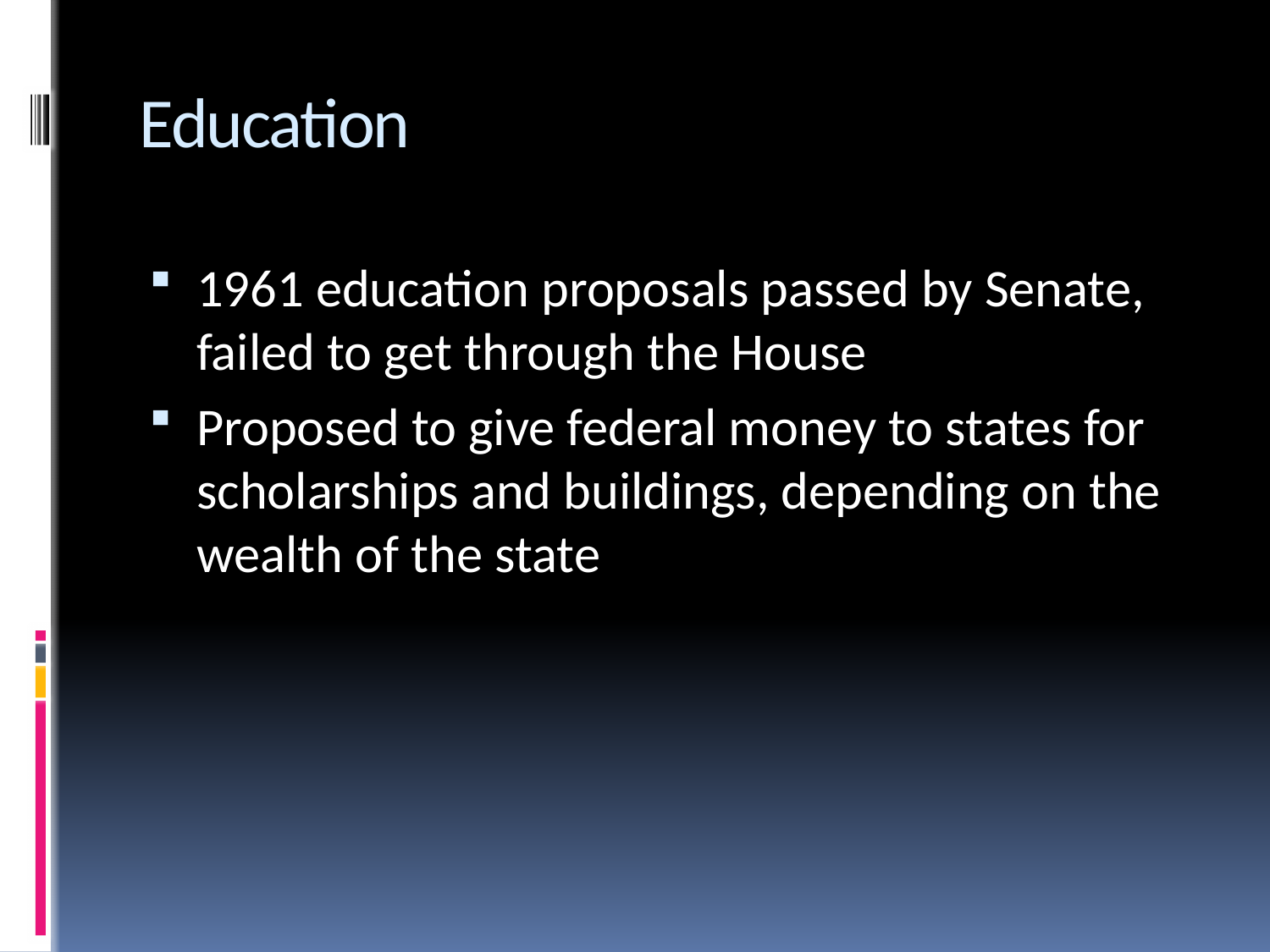

# Education
1961 education proposals passed by Senate, failed to get through the House
Proposed to give federal money to states for scholarships and buildings, depending on the wealth of the state